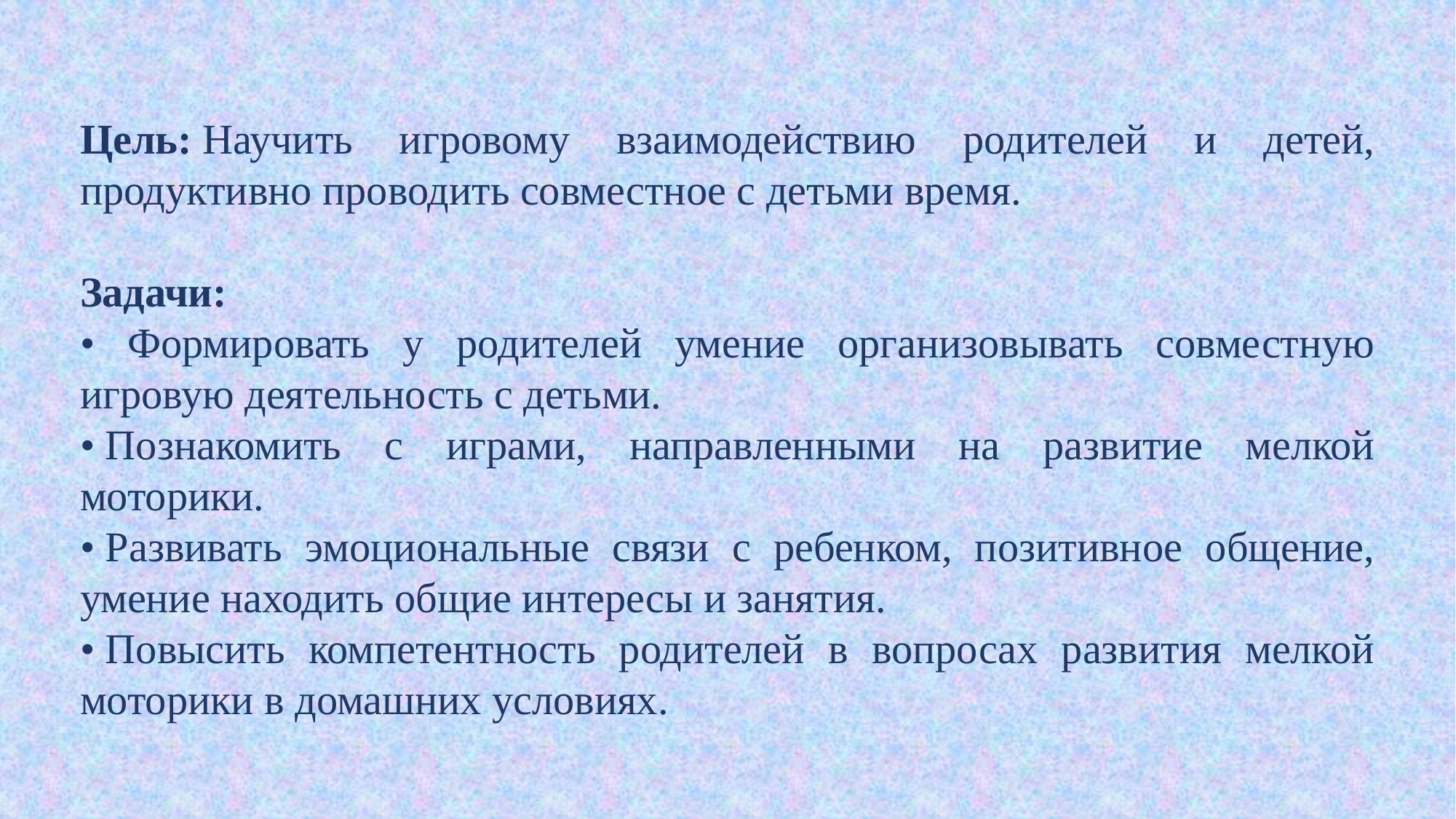

Цель: Научить игровому взаимодействию родителей и детей, продуктивно проводить совместное с детьми время.

Задачи:
• Формировать у родителей умение организовывать совместную игровую деятельность с детьми.
• Познакомить с играми, направленными на развитие мелкой моторики.
• Развивать эмоциональные связи с ребенком, позитивное общение, умение находить общие интересы и занятия.
• Повысить компетентность родителей в вопросах развития мелкой моторики в домашних условиях.